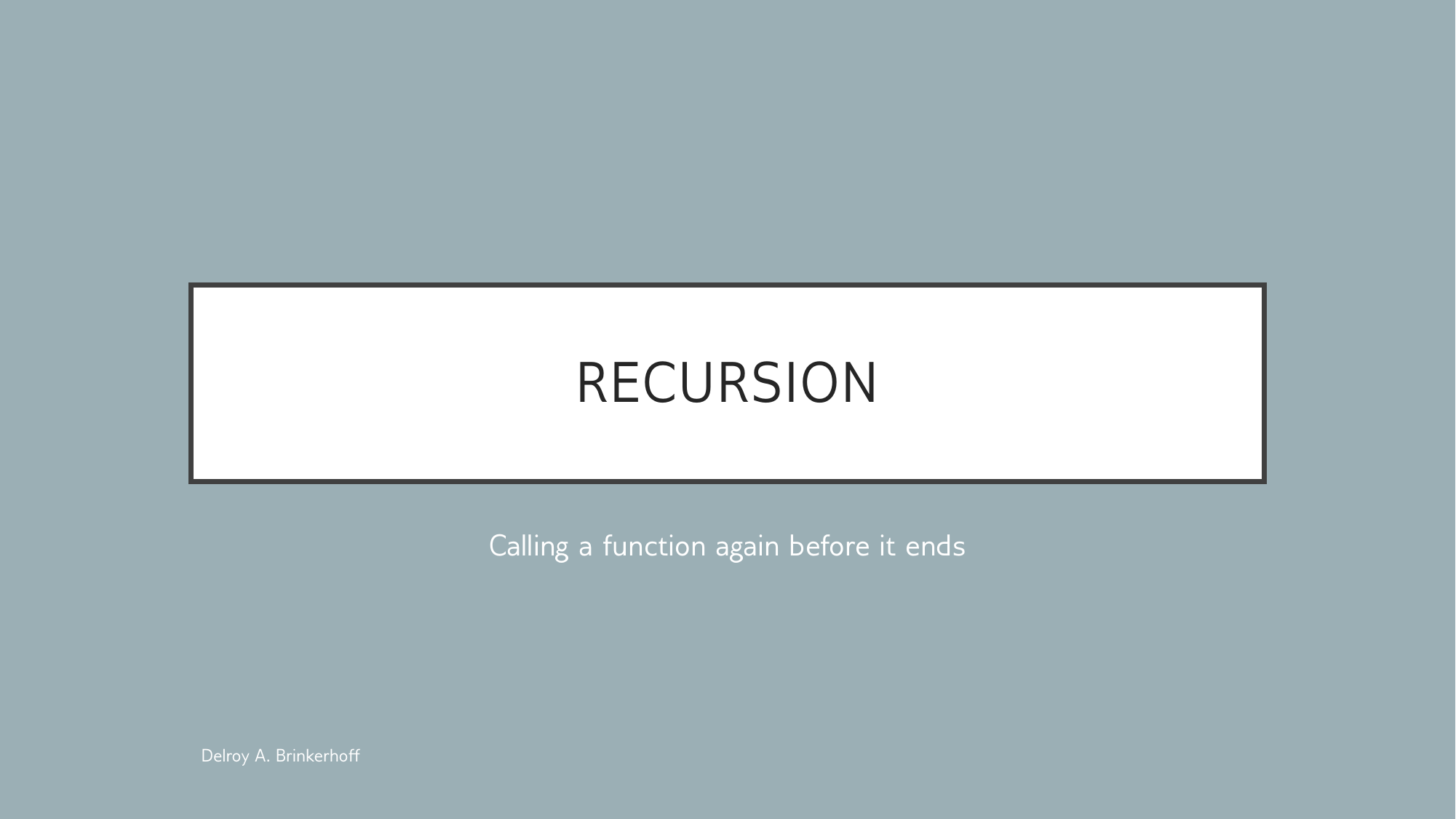

# Recursion
Calling a function again before it ends
Delroy A. Brinkerhoff